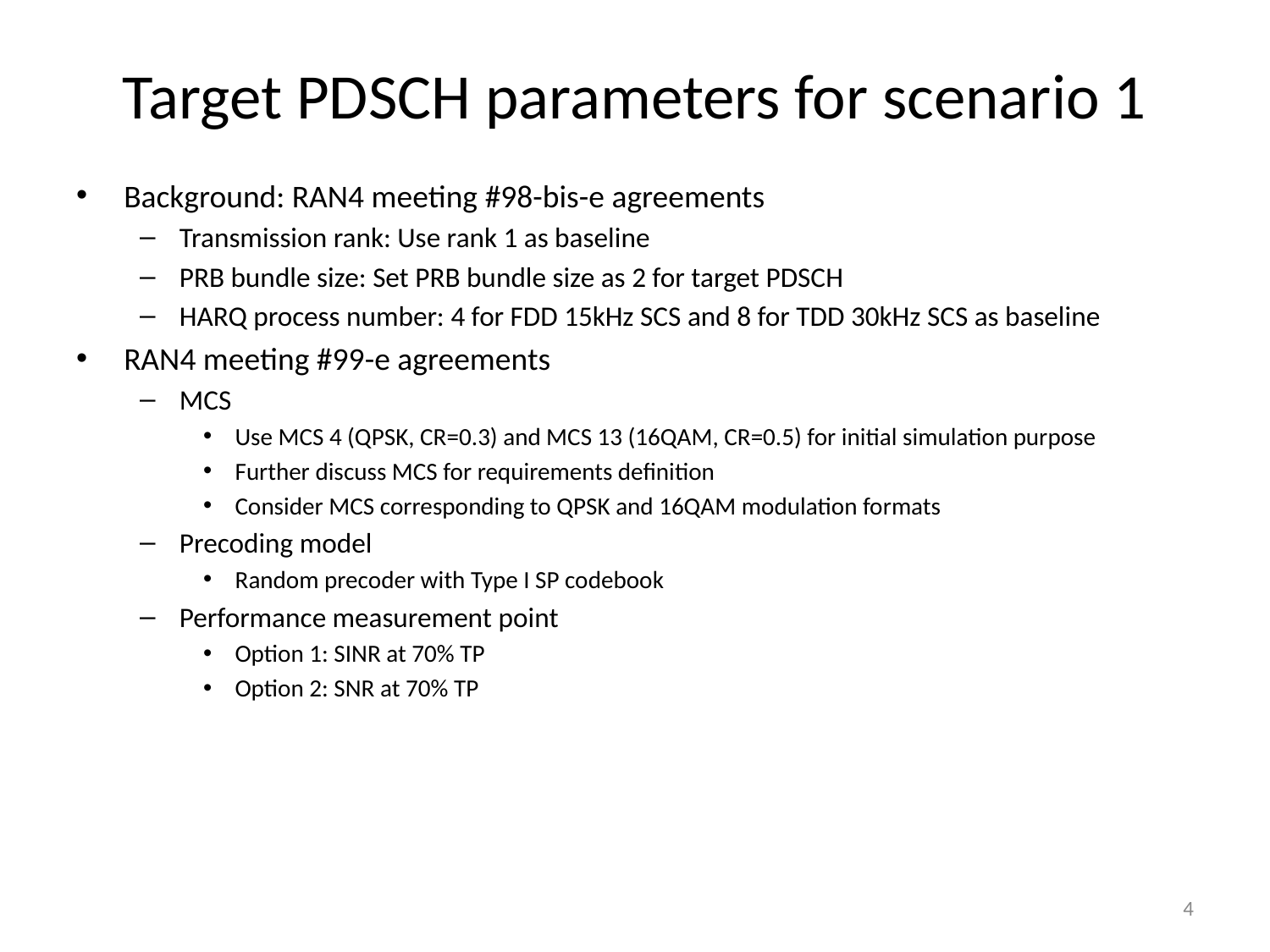

# Target PDSCH parameters for scenario 1
Background: RAN4 meeting #98-bis-e agreements
Transmission rank: Use rank 1 as baseline
PRB bundle size: Set PRB bundle size as 2 for target PDSCH
HARQ process number: 4 for FDD 15kHz SCS and 8 for TDD 30kHz SCS as baseline
RAN4 meeting #99-e agreements
MCS
Use MCS 4 (QPSK, CR=0.3) and MCS 13 (16QAM, CR=0.5) for initial simulation purpose
Further discuss MCS for requirements definition
Consider MCS corresponding to QPSK and 16QAM modulation formats
Precoding model
Random precoder with Type I SP codebook
Performance measurement point
Option 1: SINR at 70% TP
Option 2: SNR at 70% TP

4